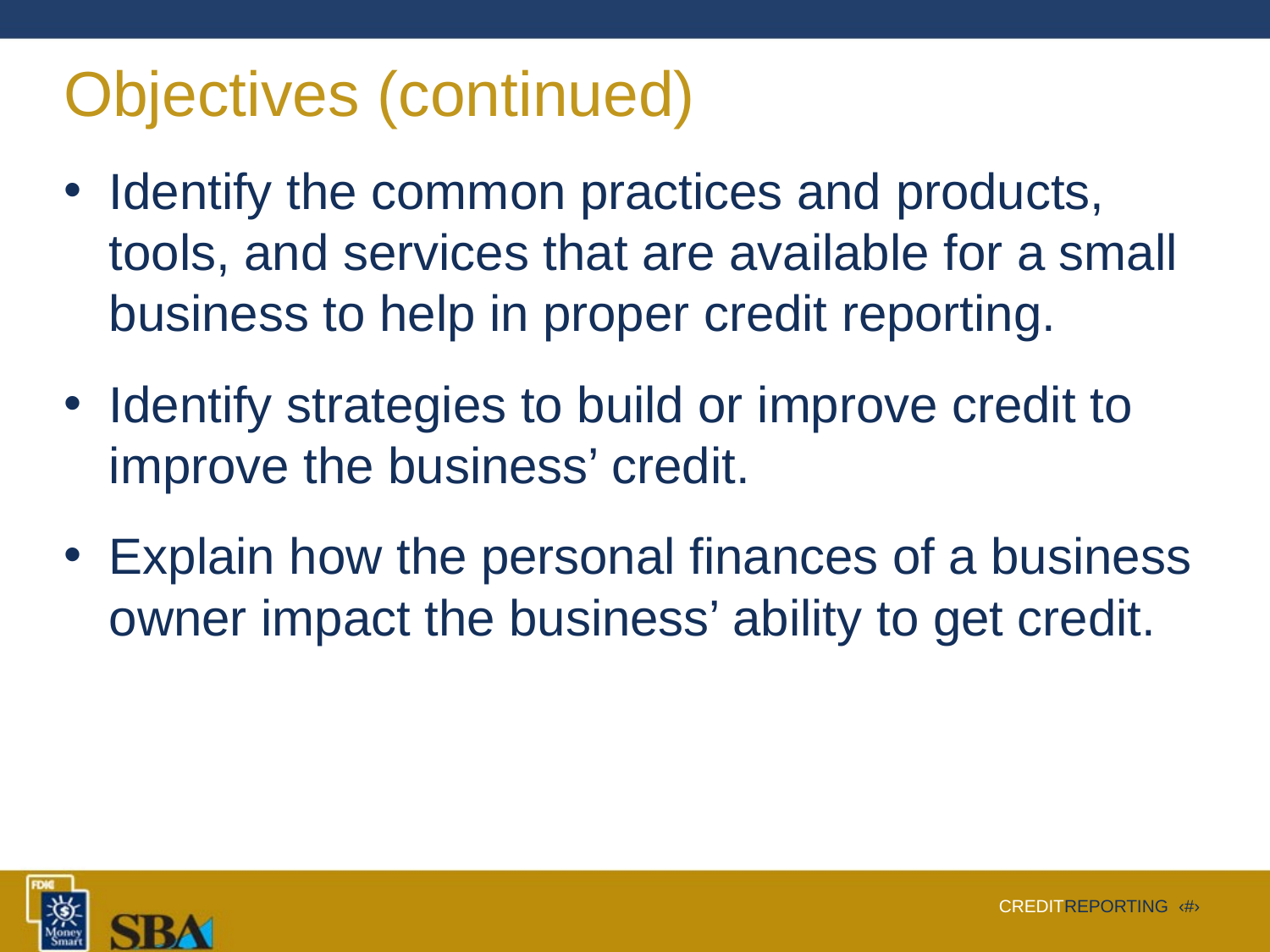

# Objectives (continued)
Identify the common practices and products, tools, and services that are available for a small business to help in proper credit reporting.
Identify strategies to build or improve credit to improve the business’ credit.
Explain how the personal finances of a business owner impact the business’ ability to get credit.